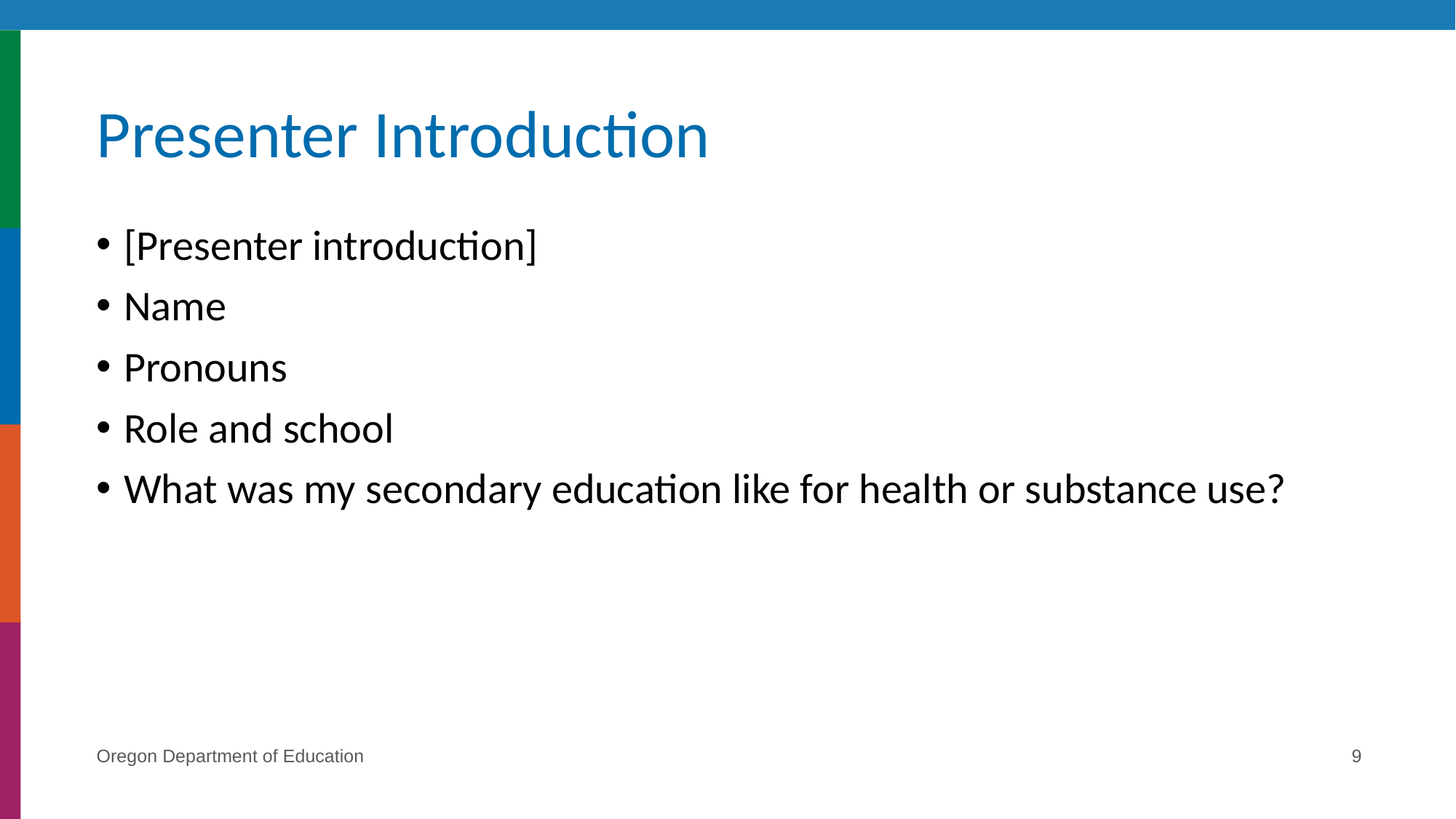

# Presenter Introduction
[Presenter introduction]
Name
Pronouns
Role and school
What was my secondary education like for health or substance use?

Oregon Department of Education
9